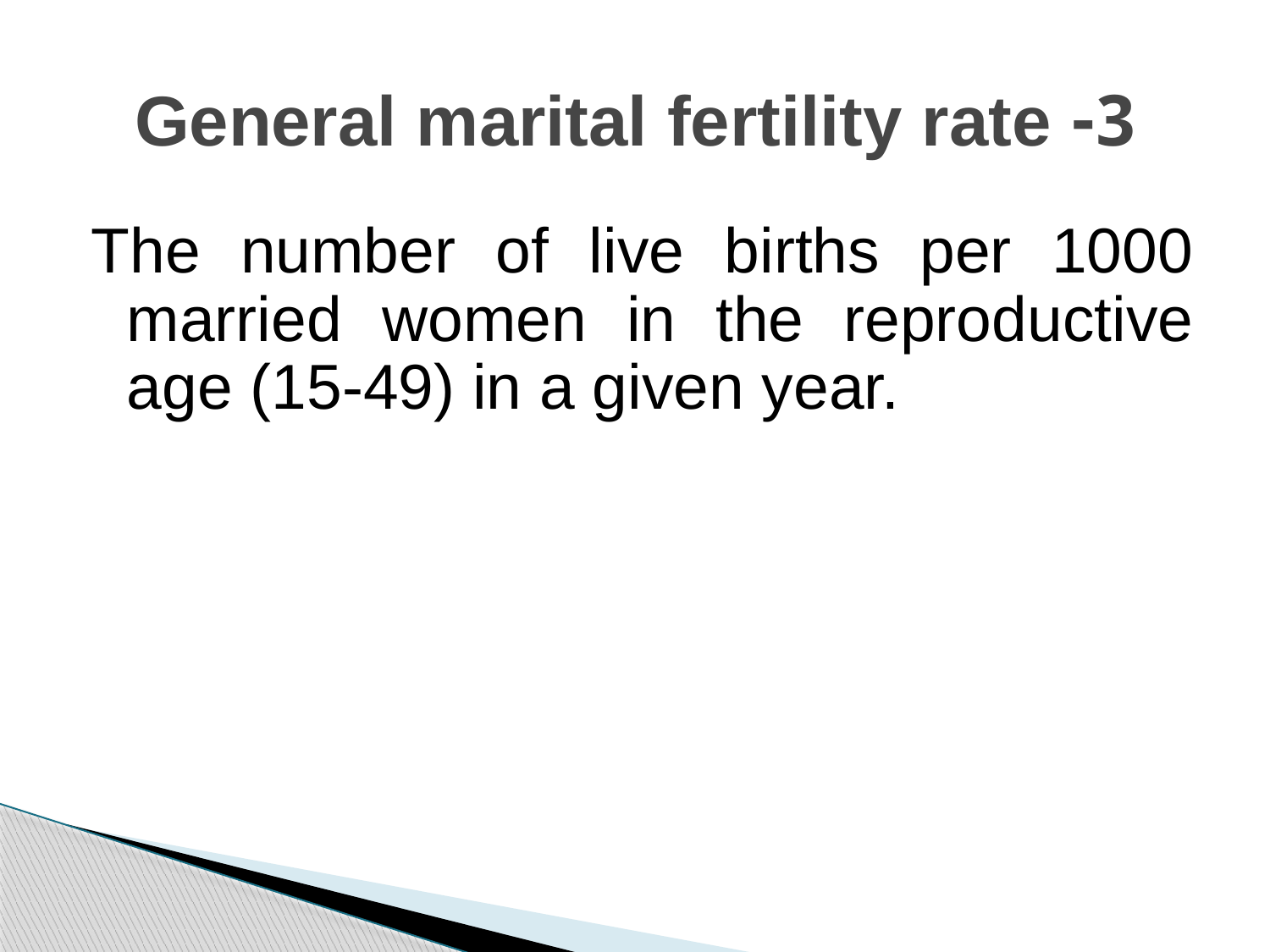

# 3- General marital fertility rate
The number of live births per 1000 married women in the reproductive age (15-49) in a given year.